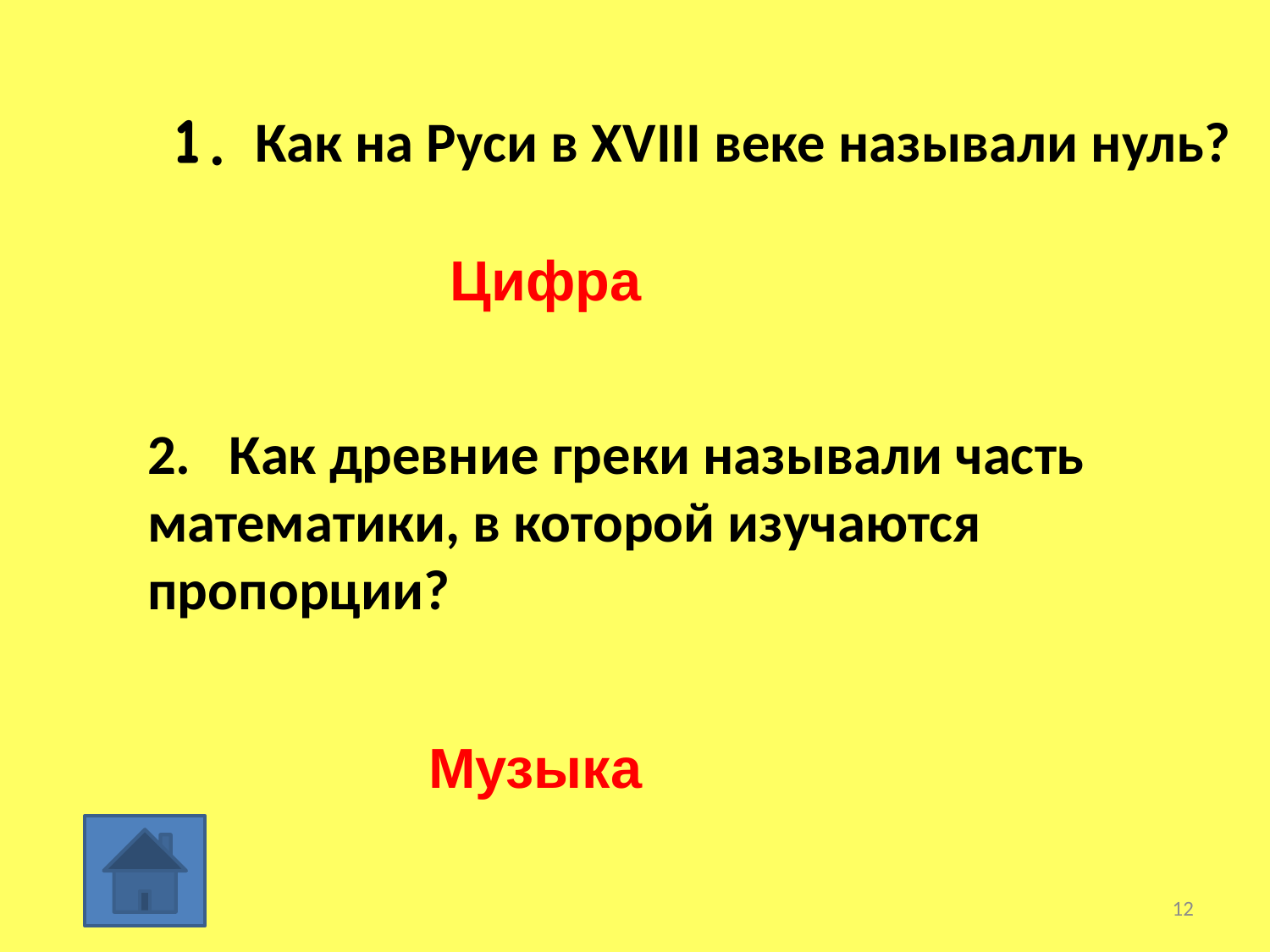

1. Как на Руси в XVIII веке называли нуль?

Цифра
2.   Как древние греки называли часть математики, в которой изучаются пропорции?
Музыка

12